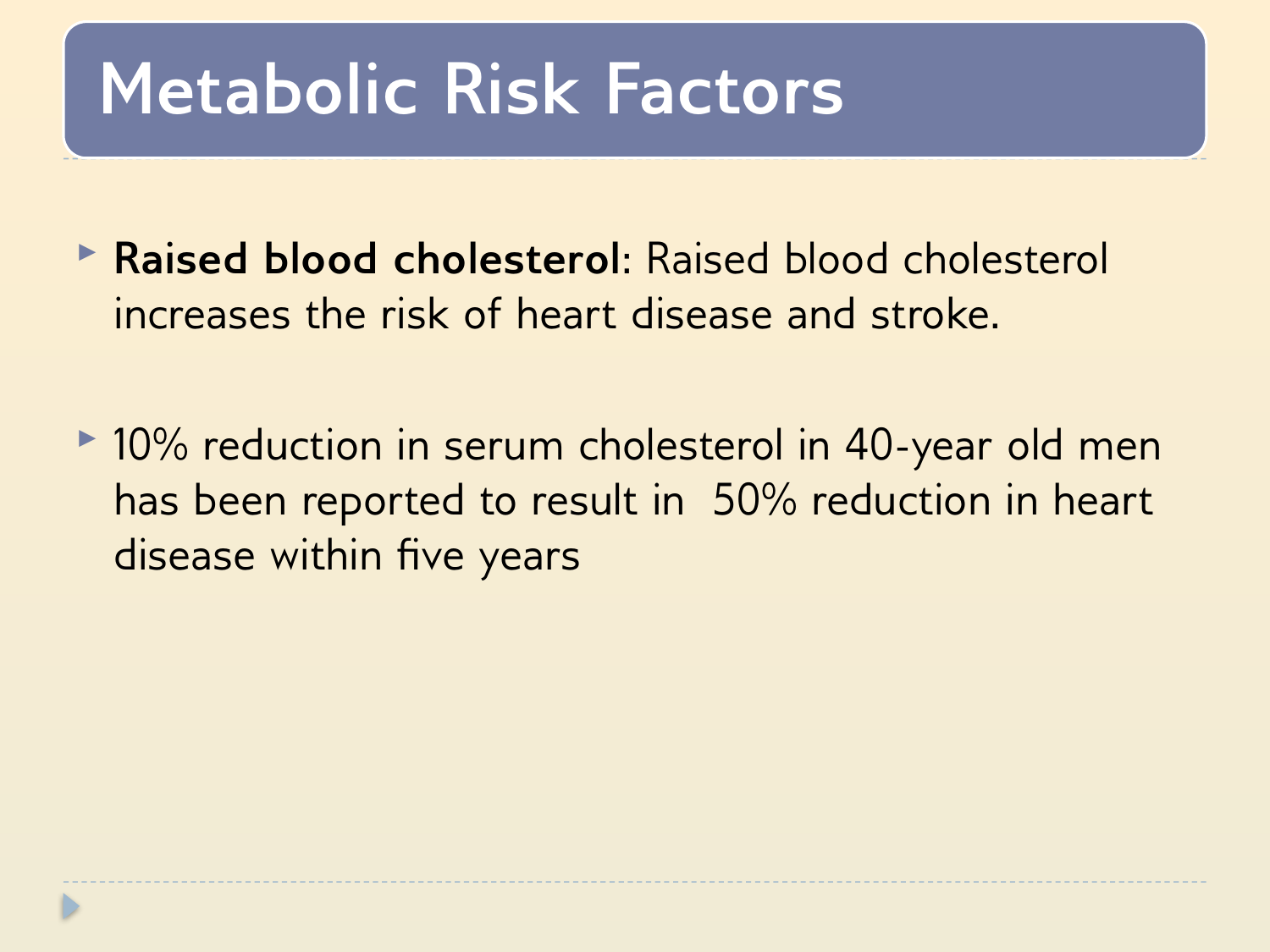

Metabolic Risk Factors
Raised blood cholesterol: Raised blood cholesterol increases the risk of heart disease and stroke.

10% reduction in serum cholesterol in 40-year old men has been reported to result in  50% reduction in heart disease within five years